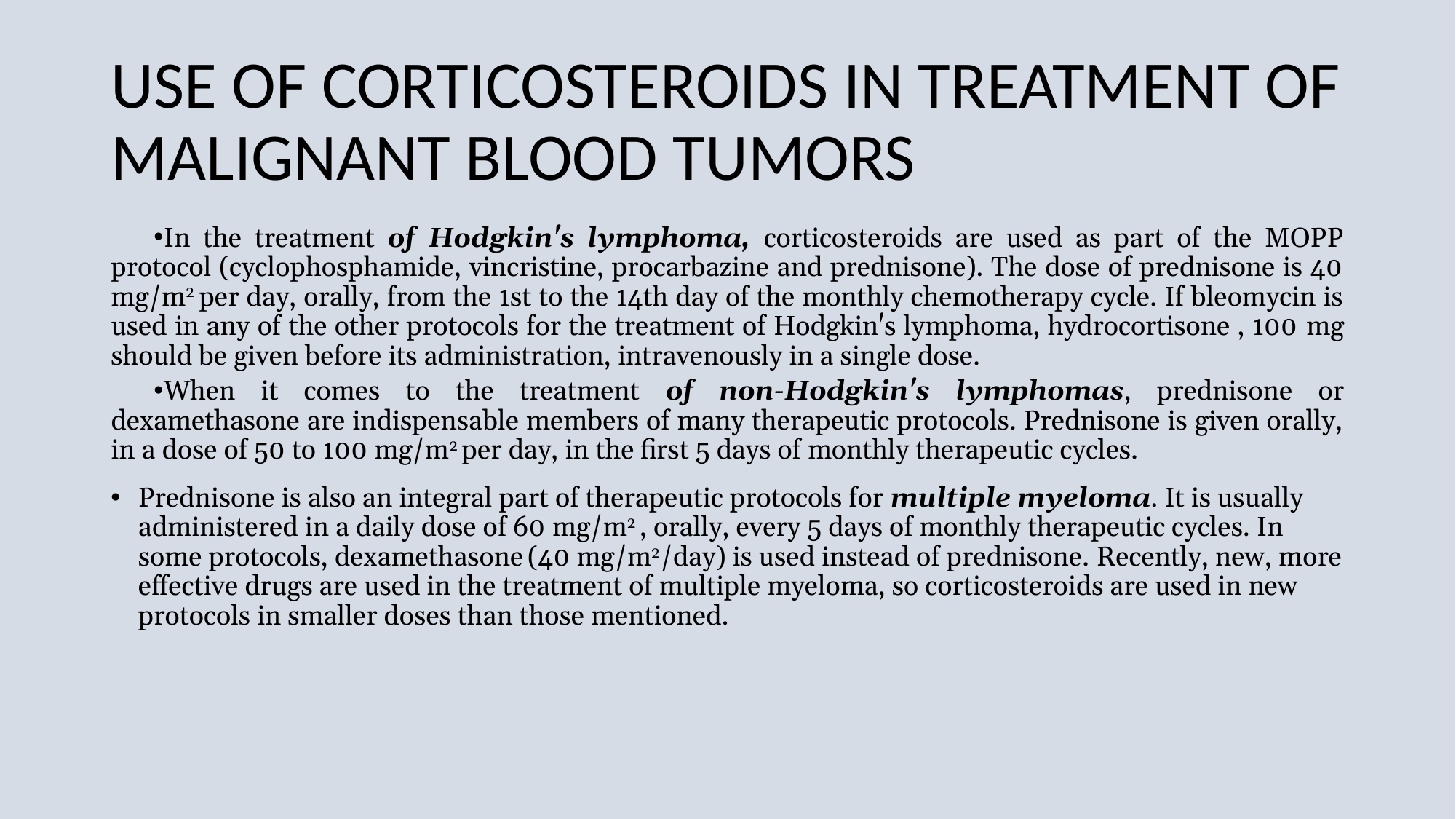

# USE OF CORTICOSTEROIDS IN TREATMENT OF MALIGNANT BLOOD TUMORS
In the treatment of Hodgkin's lymphoma, corticosteroids are used as part of the MOPP protocol (cyclophosphamide, vincristine, procarbazine and prednisone). The dose of prednisone is 40 mg/m2 per day, orally, from the 1st to the 14th day of the monthly chemotherapy cycle. If bleomycin is used in any of the other protocols for the treatment of Hodgkin's lymphoma, hydrocortisone , 100 mg should be given before its administration, intravenously in a single dose.
When it comes to the treatment of non-Hodgkin's lymphomas, prednisone or dexamethasone are indispensable members of many therapeutic protocols. Prednisone is given orally, in a dose of 50 to 100 mg/m2 per day, in the first 5 days of monthly therapeutic cycles.
Prednisone is also an integral part of therapeutic protocols for multiple myeloma. It is usually administered in a daily dose of 60 mg/m2 , orally, ­every 5 days of monthly therapeutic cycles. In some protocols, dexamethasone (40 mg/m2/day) is used instead of prednisone. Recently, new, more effective drugs are used in the treatment of multiple myeloma, so corticosteroids are used in new protocols in smaller doses than those mentioned.